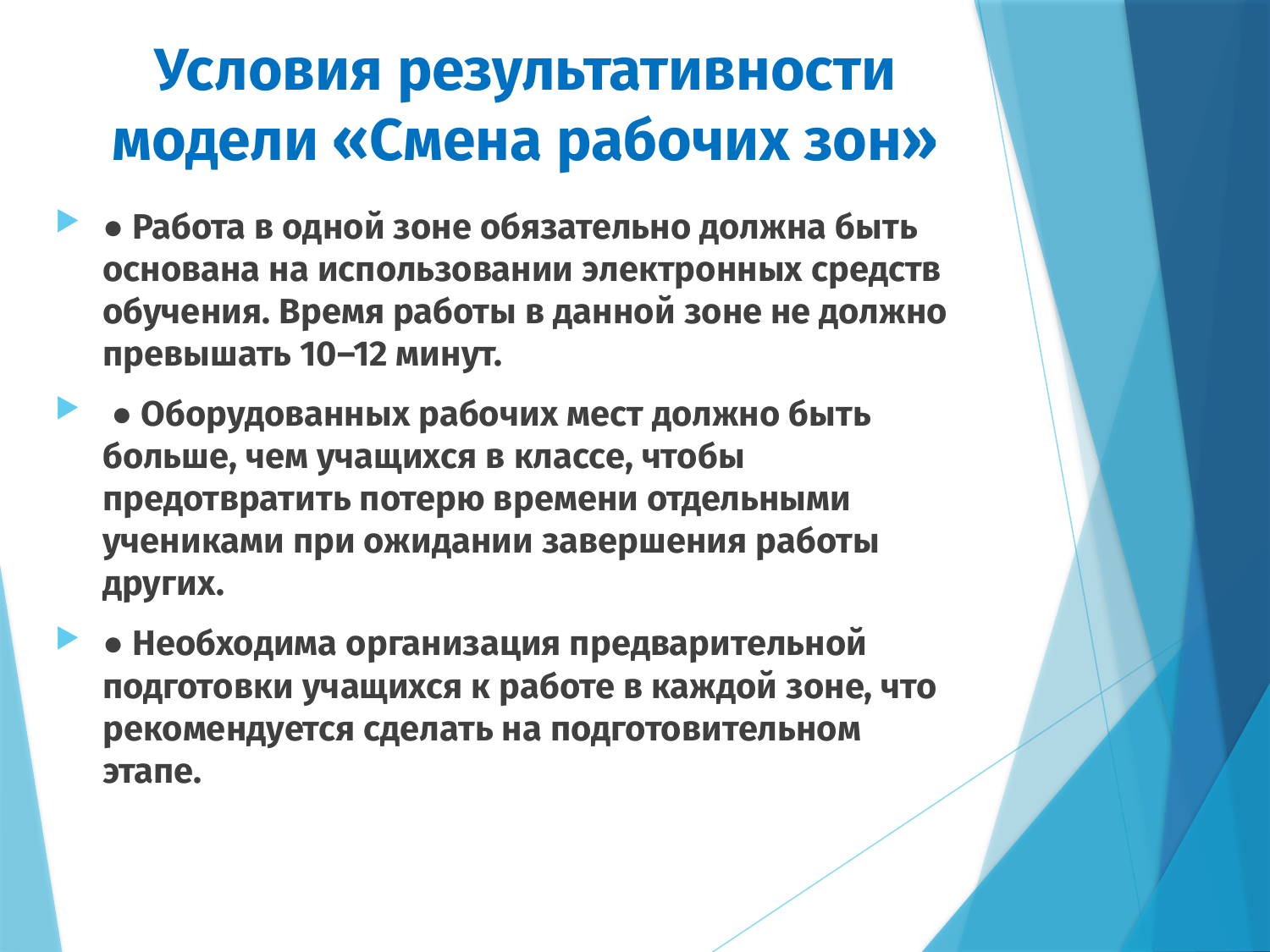

# Условия результативности модели «Смена рабочих зон»
● Работа в одной зоне обязательно должна быть основана на использовании электронных средств обучения. Время работы в данной зоне не должно превышать 10–12 минут.
 ● Оборудованных рабочих мест должно быть больше, чем учащихся в классе, чтобы предотвратить потерю времени отдельными учениками при ожидании завершения работы других.
● Необходима организация предварительной подготовки учащихся к работе в каждой зоне, что рекомендуется сделать на подготовительном этапе.